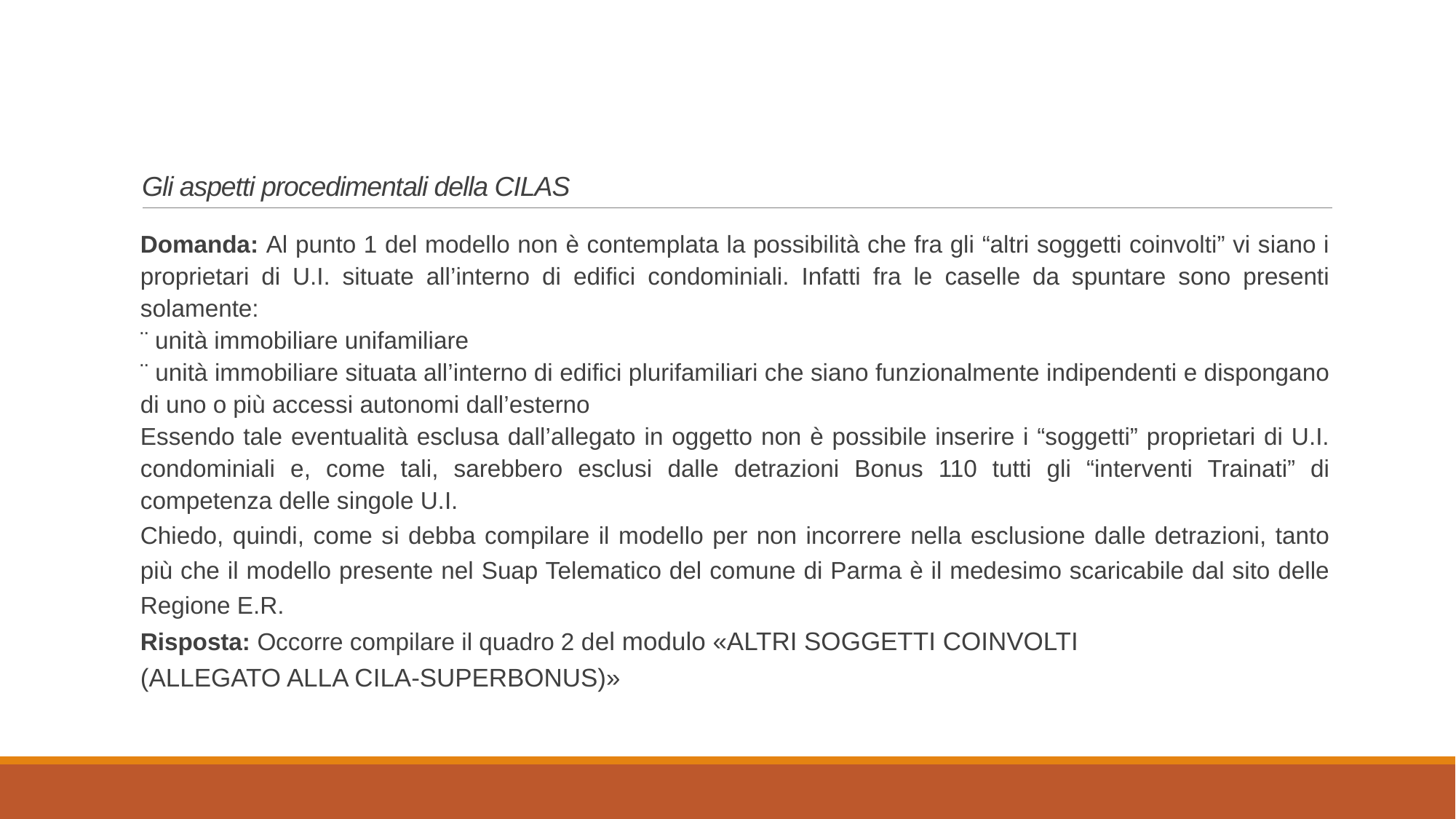

# Gli aspetti procedimentali della CILAS
Domanda: Al punto 1 del modello non è contemplata la possibilità che fra gli “altri soggetti coinvolti” vi siano i proprietari di U.I. situate all’interno di edifici condominiali. Infatti fra le caselle da spuntare sono presenti solamente:
¨ unità immobiliare unifamiliare
¨ unità immobiliare situata all’interno di edifici plurifamiliari che siano funzionalmente indipendenti e dispongano di uno o più accessi autonomi dall’esterno
Essendo tale eventualità esclusa dall’allegato in oggetto non è possibile inserire i “soggetti” proprietari di U.I. condominiali e, come tali, sarebbero esclusi dalle detrazioni Bonus 110 tutti gli “interventi Trainati” di competenza delle singole U.I.
Chiedo, quindi, come si debba compilare il modello per non incorrere nella esclusione dalle detrazioni, tanto più che il modello presente nel Suap Telematico del comune di Parma è il medesimo scaricabile dal sito delle Regione E.R.
Risposta: Occorre compilare il quadro 2 del modulo «ALTRI SOGGETTI COINVOLTI
(ALLEGATO ALLA CILA-SUPERBONUS)»